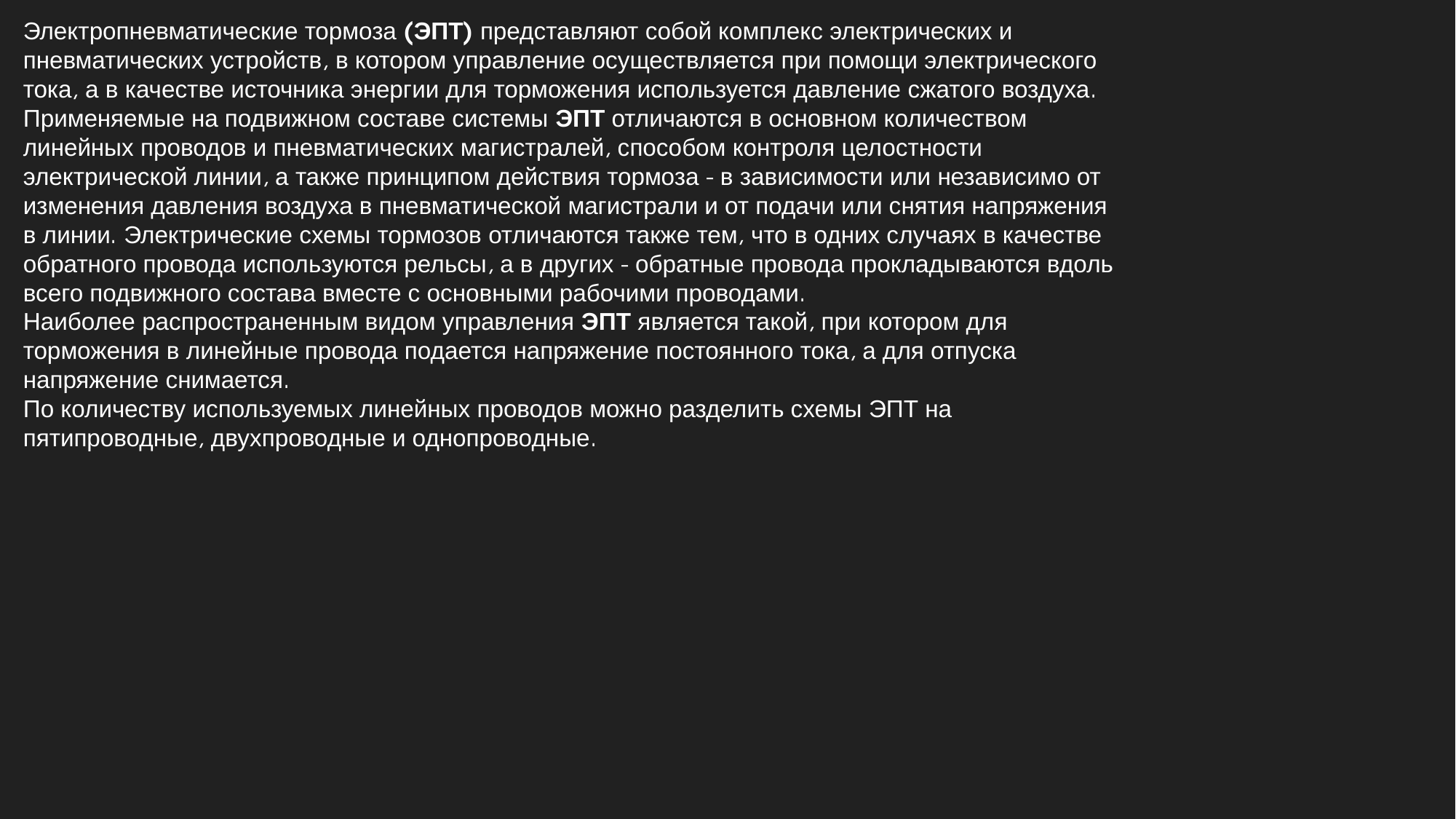

Электропневматические тормоза (ЭПТ) представляют собой комплекс электрических и пневматических устройств, в котором управление осуществляется при помощи электрического тока, а в качестве источника энергии для торможения используется давление сжатого воздуха.
Применяемые на подвижном составе системы ЭПТ отличаются в основном количеством линейных проводов и пневматических магистралей, способом контроля целостности электрической линии, а также принципом действия тормоза - в зависимости или независимо от изменения давления воздуха в пневматической магистрали и от подачи или снятия напряжения в линии. Электрические схемы тормозов отличаются также тем, что в одних случаях в качестве обратного провода используются рельсы, а в других - обратные провода прокладываются вдоль всего подвижного состава вместе с основными рабочими проводами.
Наиболее распространенным видом управления ЭПТ является такой, при котором для торможения в линейные провода подается напряжение постоянного тока, а для отпуска напряжение снимается.
По количеству используемых линейных проводов можно разделить схемы ЭПТ на пятипроводные, двухпроводные и однопроводные.